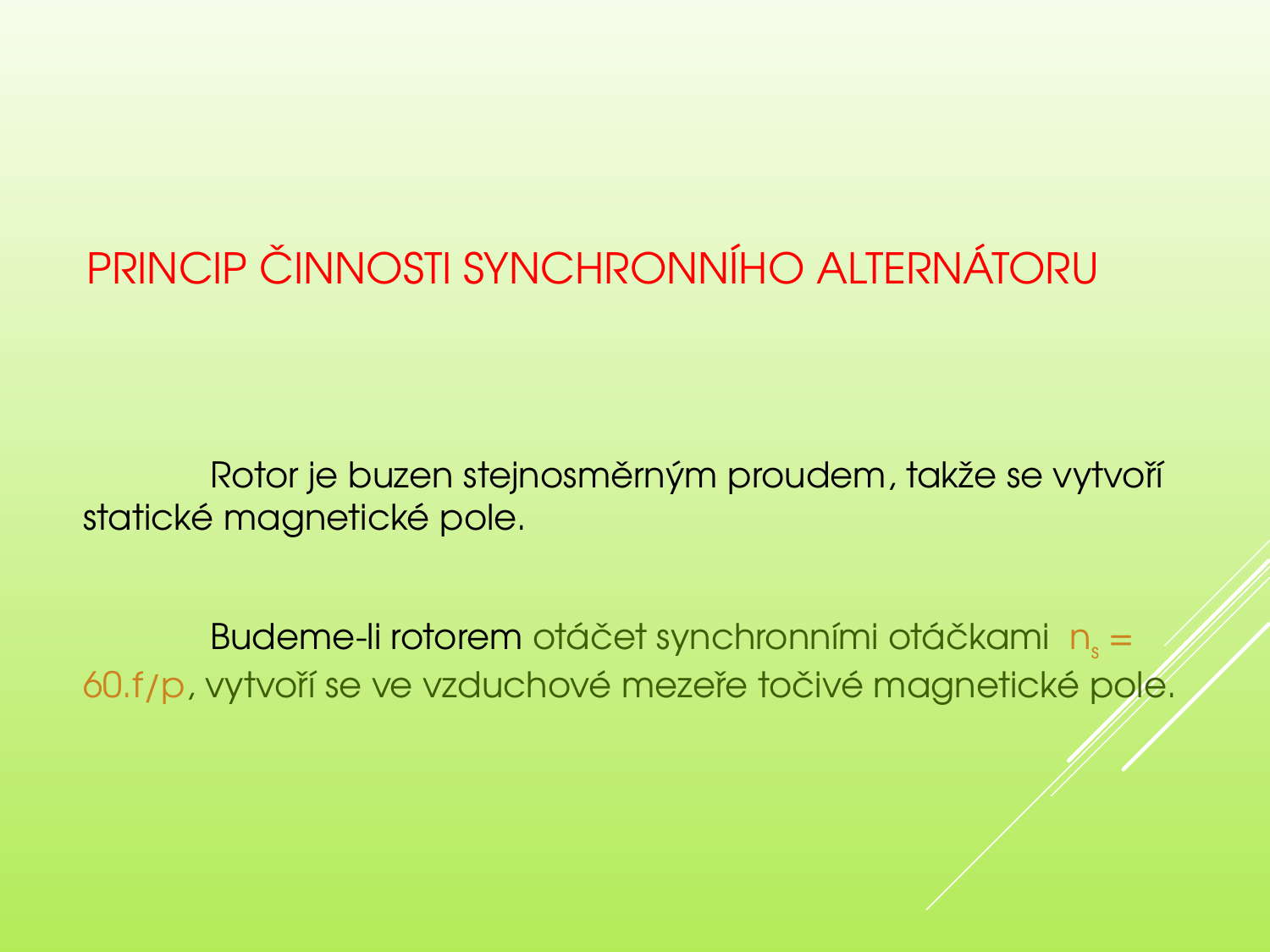

# Princip činnosti synchronního alternátoru
	Rotor je buzen stejnosměrným proudem, takže se vytvoří statické magnetické pole.

	Budeme-li rotorem otáčet synchronními otáčkami  ns = 60.f/p, vytvoří se ve vzduchové mezeře točivé magnetické pole.